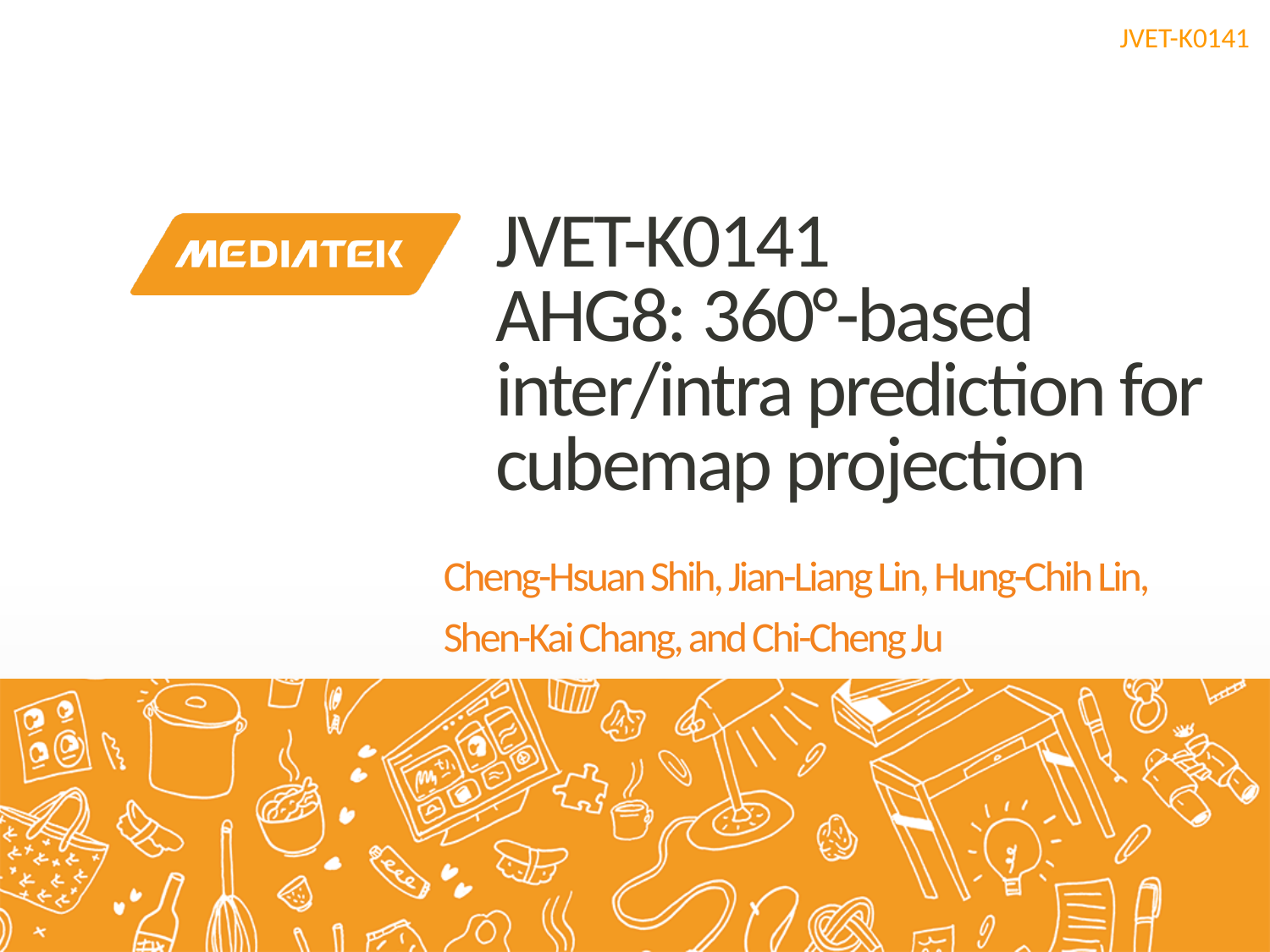

# JVET-K0141 AHG8: 360°-based inter/intra prediction for cubemap projection
Cheng-Hsuan Shih, Jian-Liang Lin, Hung-Chih Lin, Shen-Kai Chang, and Chi-Cheng Ju